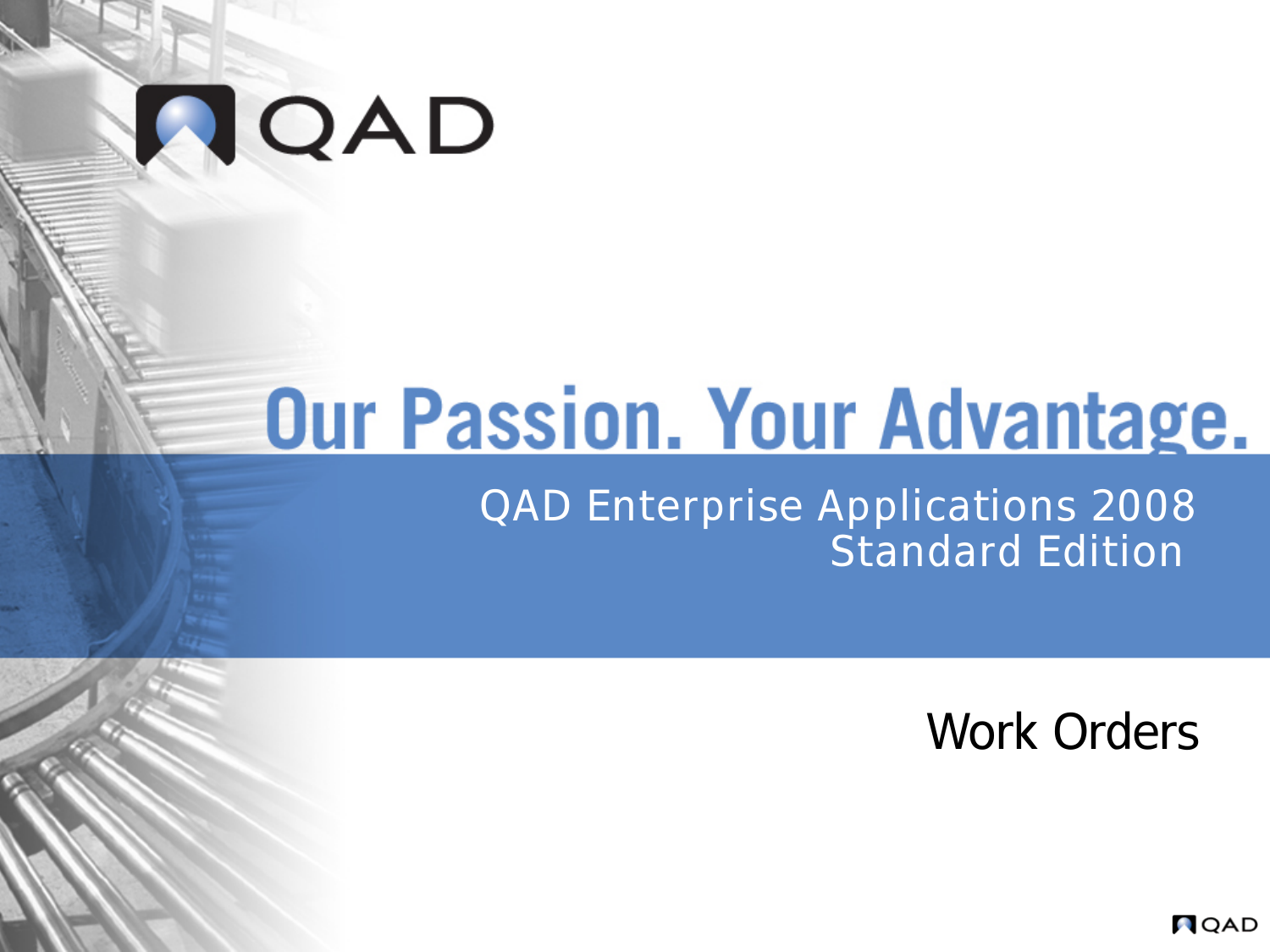

# QAD Enterprise Applications 2008 Standard Edition
Work Orders